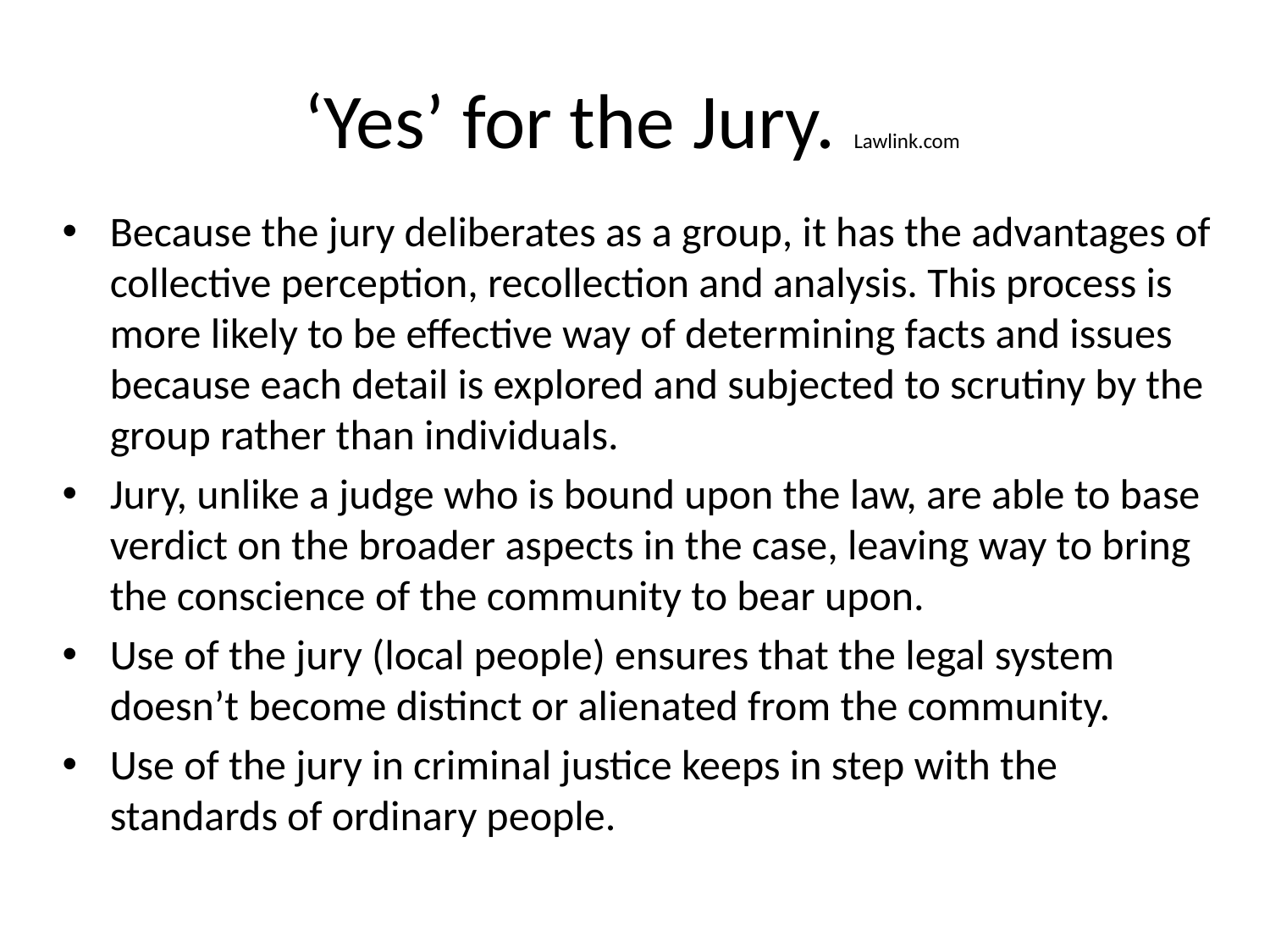

# ‘Yes’ for the Jury. Lawlink.com
Because the jury deliberates as a group, it has the advantages of collective perception, recollection and analysis. This process is more likely to be effective way of determining facts and issues because each detail is explored and subjected to scrutiny by the group rather than individuals.
Jury, unlike a judge who is bound upon the law, are able to base verdict on the broader aspects in the case, leaving way to bring the conscience of the community to bear upon.
Use of the jury (local people) ensures that the legal system doesn’t become distinct or alienated from the community.
Use of the jury in criminal justice keeps in step with the standards of ordinary people.